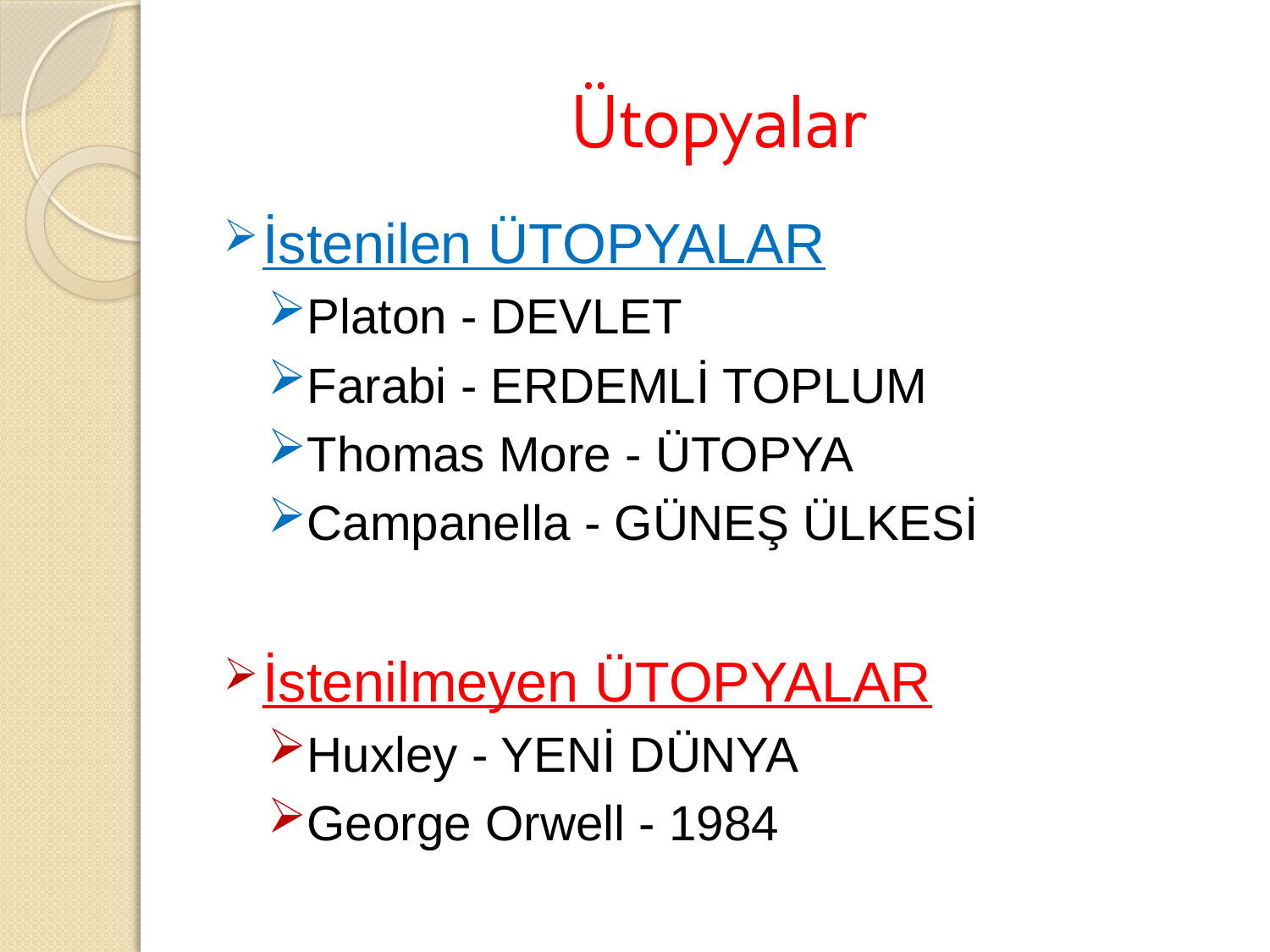

# Ütopyalar
İstenilen ÜTOPYALAR
Platon - DEVLET
Farabi - ERDEMLİ TOPLUM
Thomas More - ÜTOPYA
Campanella - GÜNEŞ ÜLKESİ

İstenilmeyen ÜTOPYALAR
Huxley - YENİ DÜNYA
George Orwell - 1984